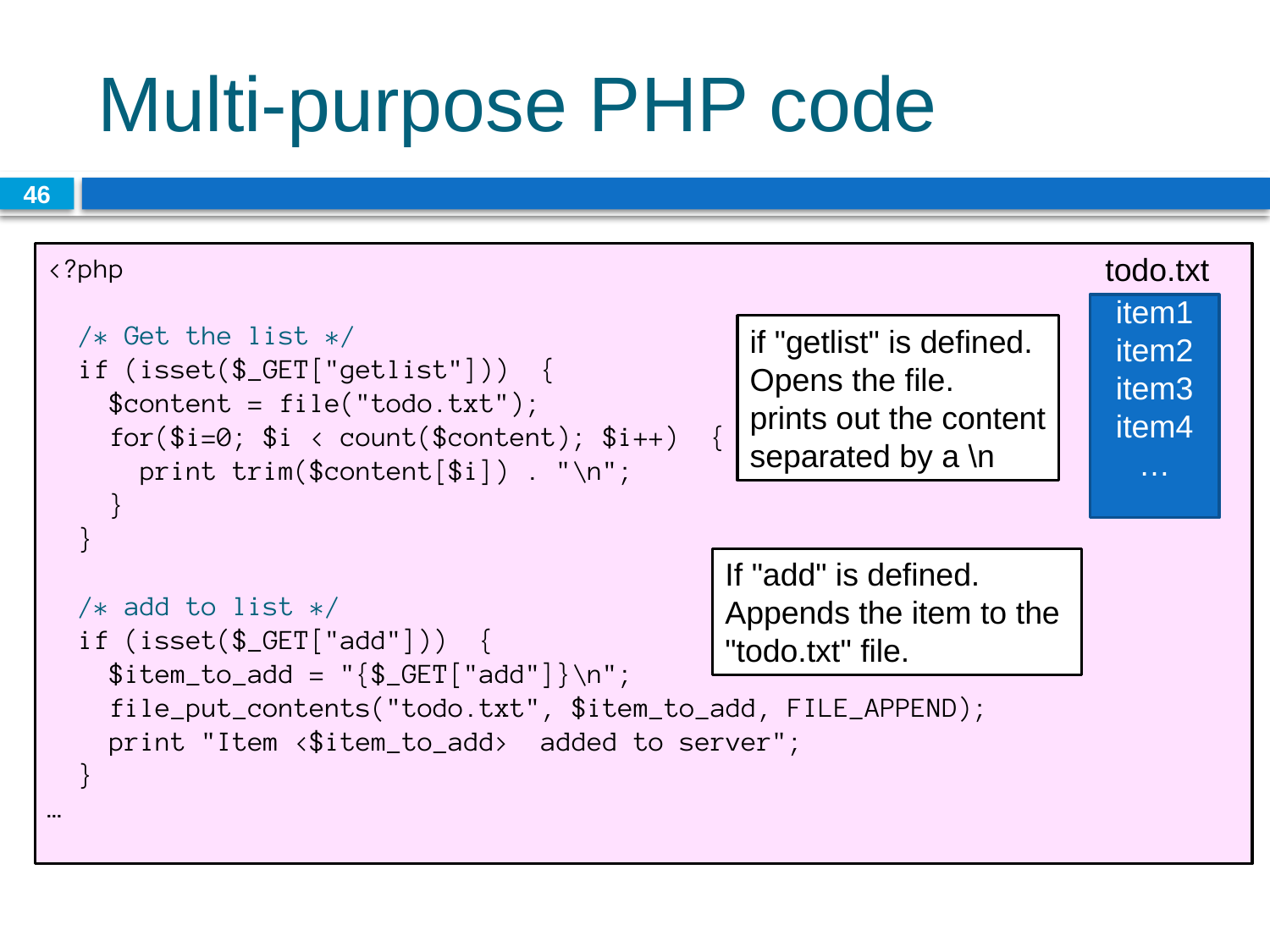

# Multi-purpose PHP code
46
<?php

  /* Get the list */
  if (isset($_GET["getlist"]))  {
    $content = file("todo.txt");
    for($i=0; $i < count($content); $i++)  {
      print trim($content[$i]) . "\n";
    }
  }

  /* add to list */
  if (isset($_GET["add"]))  {
    $item_to_add = "{$_GET["add"]}\n";
    file_put_contents("todo.txt", $item_to_add, FILE_APPEND);
    print "Item <$item_to_add>  added to server";
  }
…

todo.txt
item1
item2
item3
item4
…

if "getlist" is defined.
Opens the file.
prints out the content
separated by a \n
If "add" is defined.
Appends the item to the
"todo.txt" file.